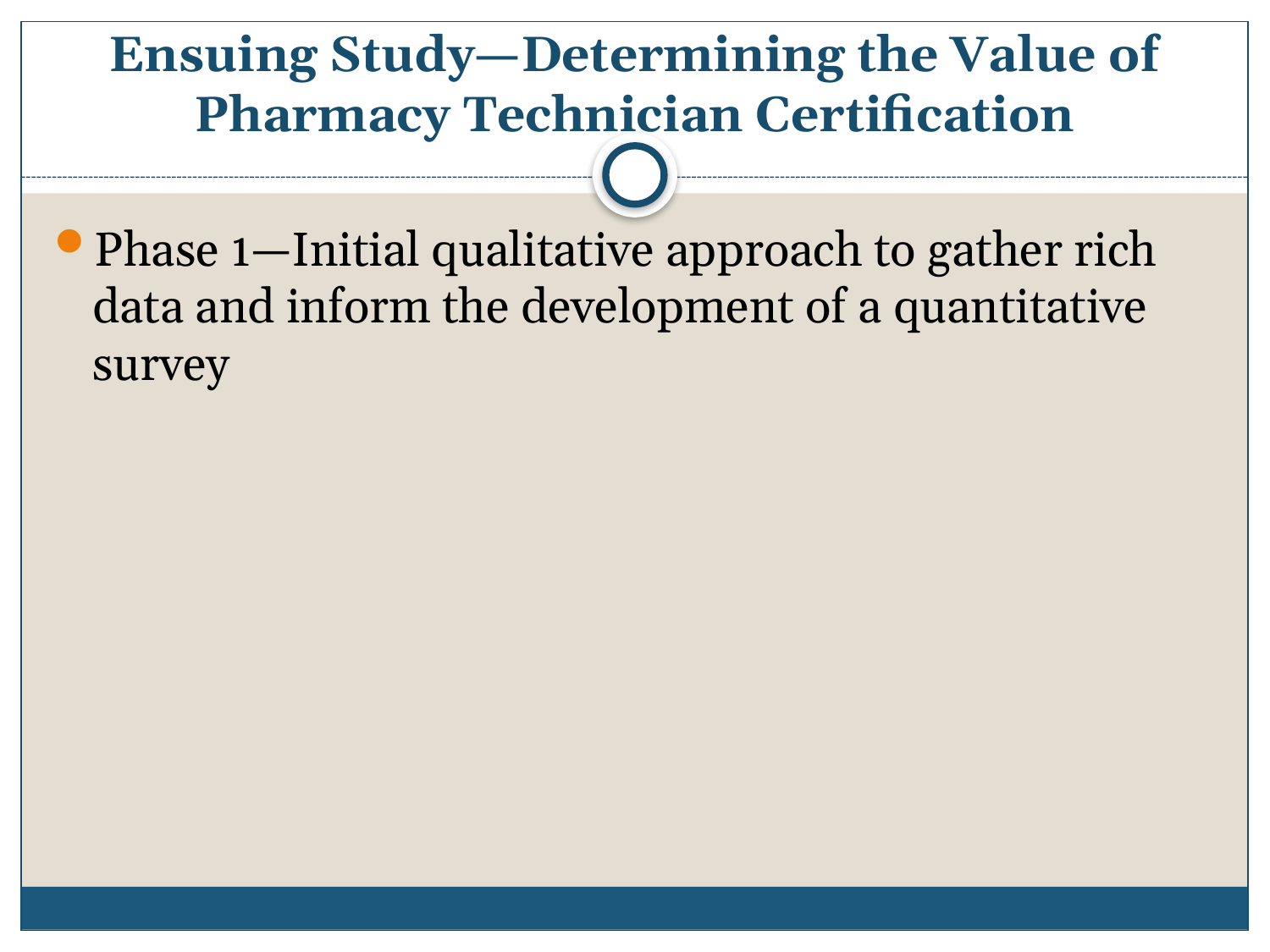

# Ensuing Study—Determining the Value of Pharmacy Technician Certification
Phase 1—Initial qualitative approach to gather rich data and inform the development of a quantitative survey